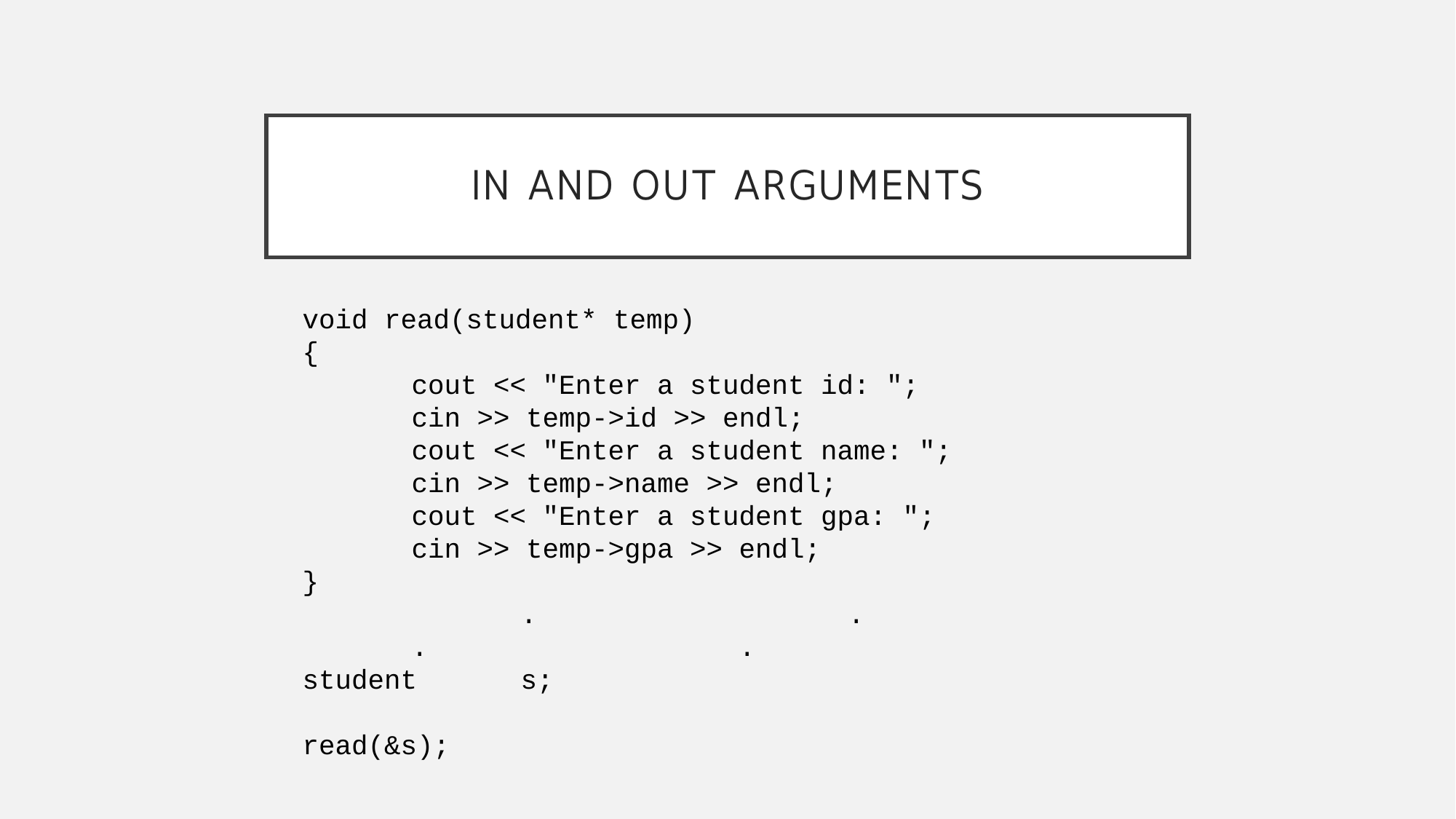

# In and Out arguments
void read(student* temp)
{
	cout << "Enter a student id: ";
	cin >> temp->id >> endl;
	cout << "Enter a student name: ";
	cin >> temp->name >> endl;
	cout << "Enter a student gpa: ";
	cin >> temp->gpa >> endl;
}
		.			.			.			.
student	s;

read(&s);